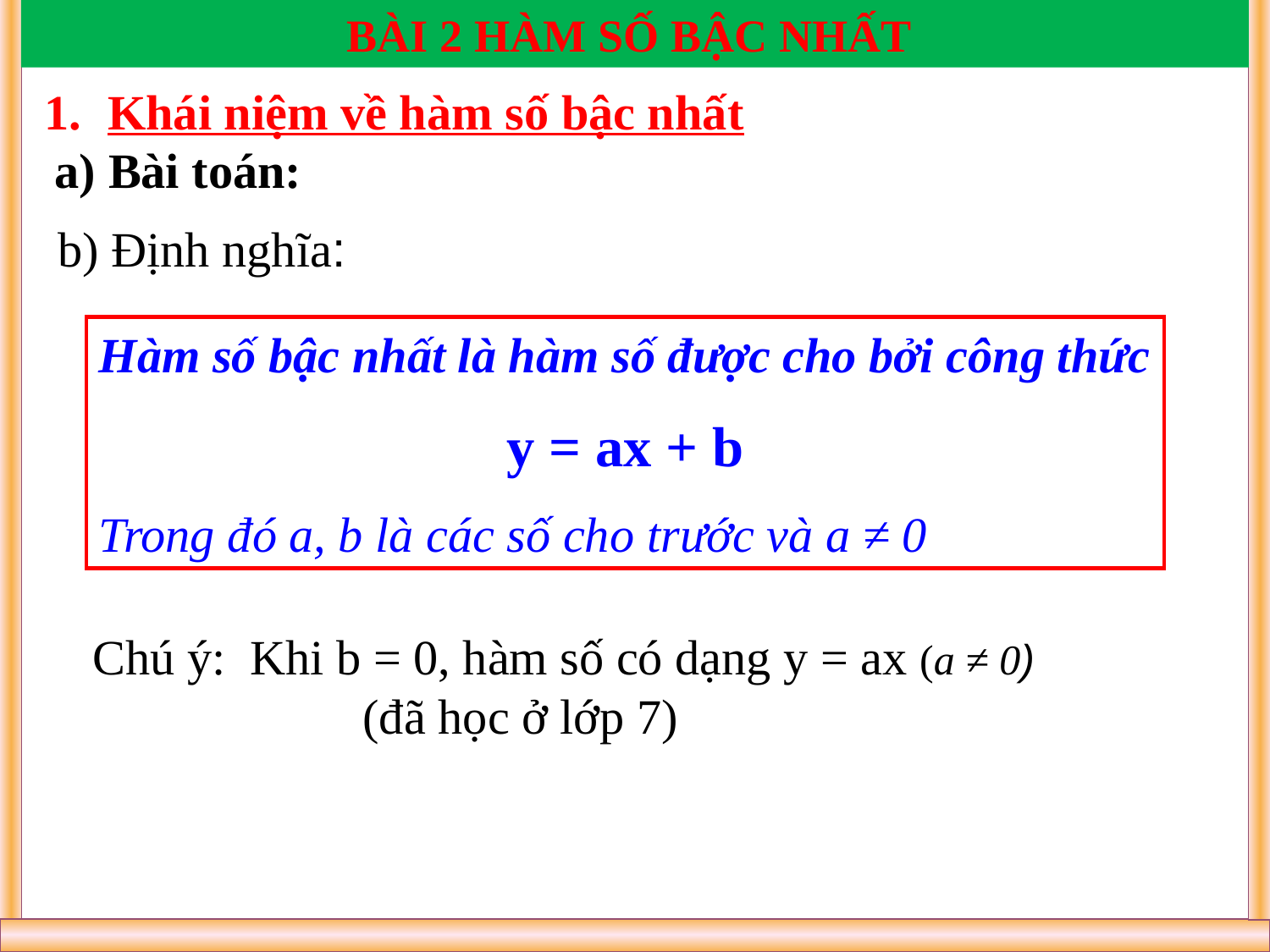

BÀI 2 HÀM SỐ BẬC NHẤT

# 1. Kh¸i niÖm vÒ hµm sè bËc nhÊt
Khái niệm về hàm số bậc nhất
a) Bài toán:
b) Định nghĩa:
Hàm số bậc nhất là hàm số được cho bởi công thức
y = ax + b
Trong đó a, b là các số cho trước và a ≠ 0
Chú ý:  Khi b = 0, hàm số có dạng y = ax (a ≠ 0)
                      (đã học ở lớp 7)